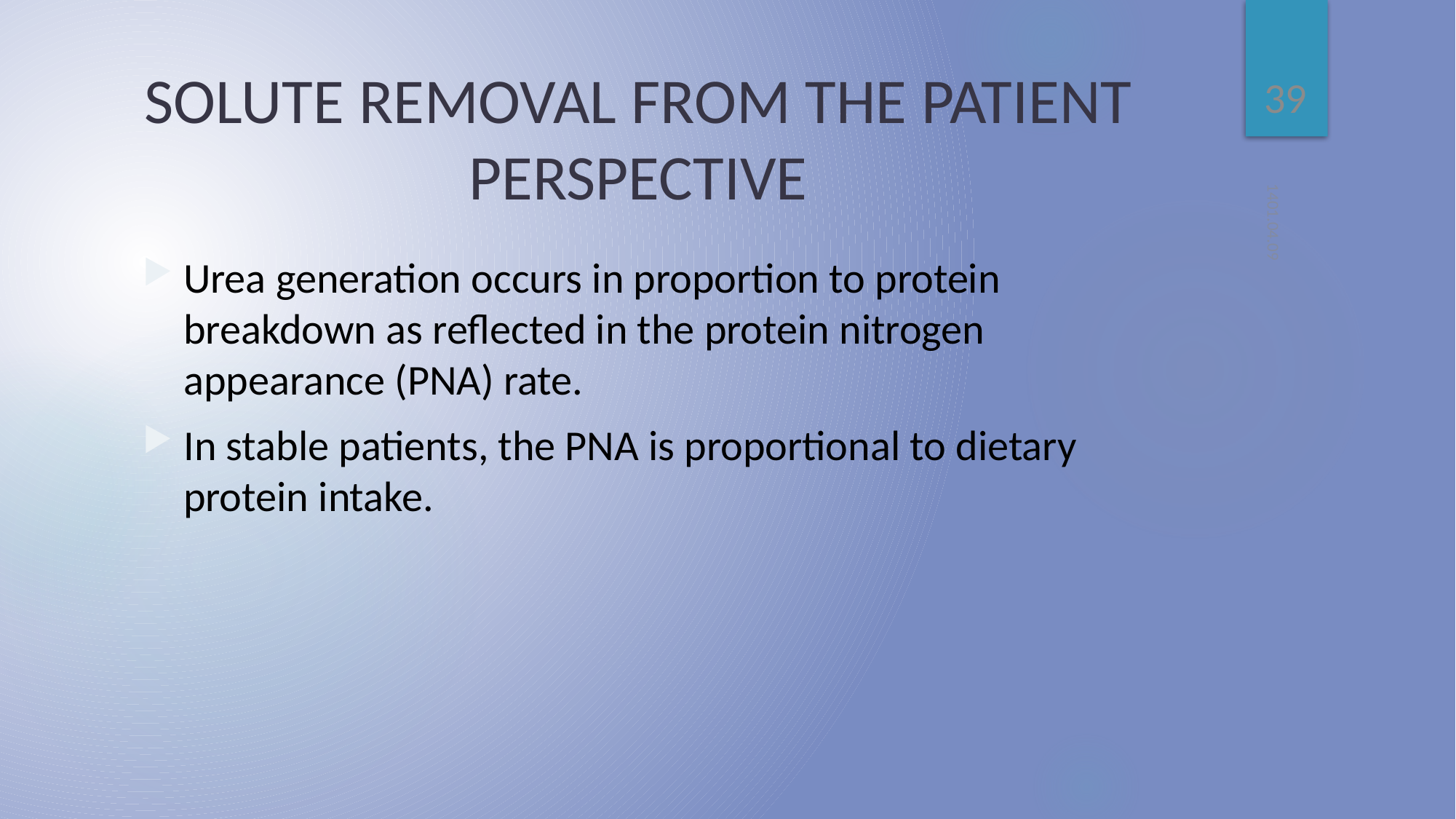

39
# SOLUTE REMOVAL FROM THE PATIENT PERSPECTIVE
1401.04.09
Urea generation occurs in proportion to protein breakdown as reflected in the protein nitrogen appearance (PNA) rate.
In stable patients, the PNA is proportional to dietary protein intake.